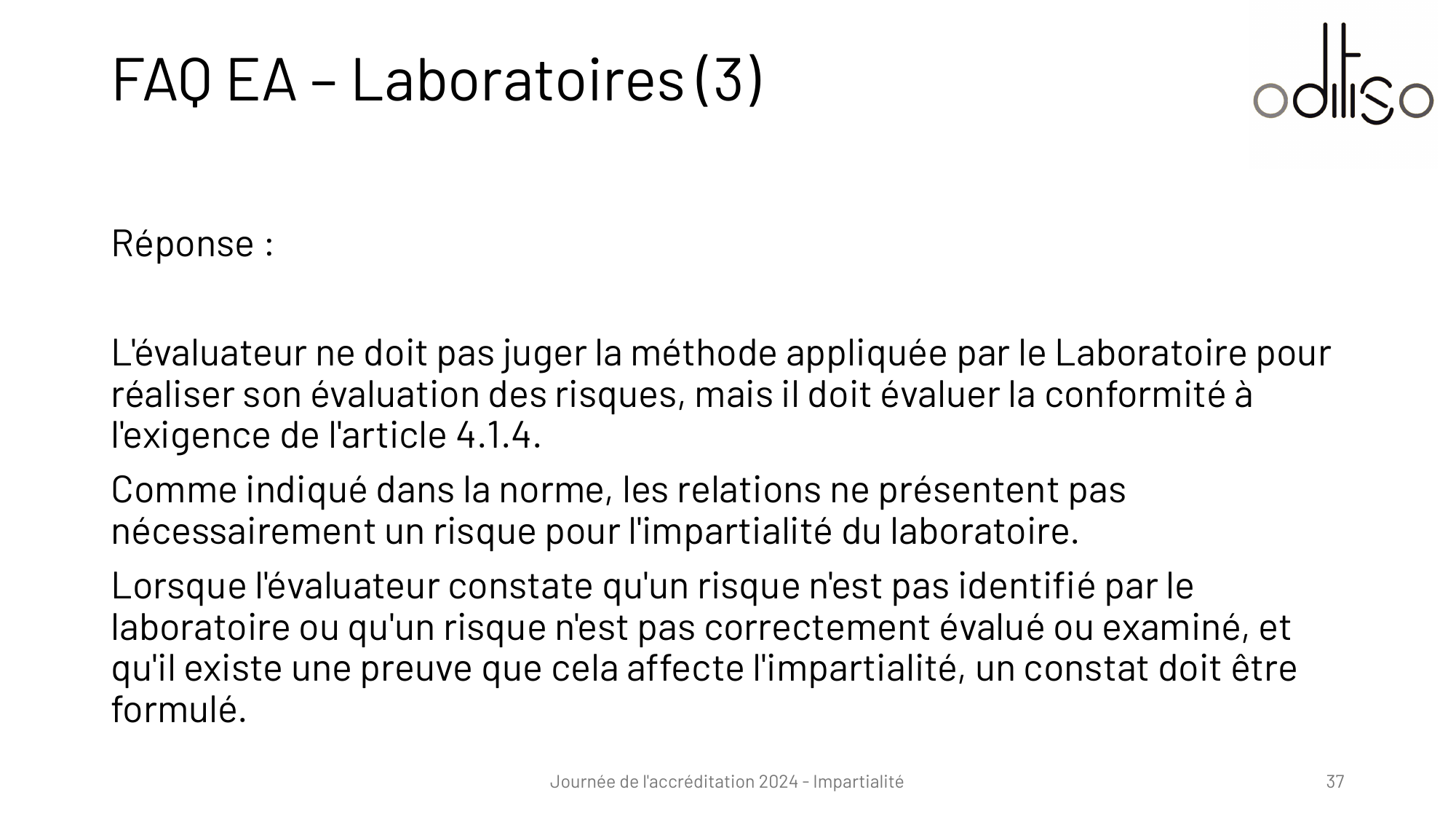

# FAQ EA – Laboratoires (3)
Réponse :

L'évaluateur ne doit pas juger la méthode appliquée par le Laboratoire pour réaliser son évaluation des risques, mais il doit évaluer la conformité à l'exigence de l'article 4.1.4.
Comme indiqué dans la norme, les relations ne présentent pas nécessairement un risque pour l'impartialité du laboratoire.
Lorsque l'évaluateur constate qu'un risque n'est pas identifié par le laboratoire ou qu'un risque n'est pas correctement évalué ou examiné, et qu'il existe une preuve que cela affecte l'impartialité, un constat doit être formulé.
Journée de l'accréditation 2024 - Impartialité
37